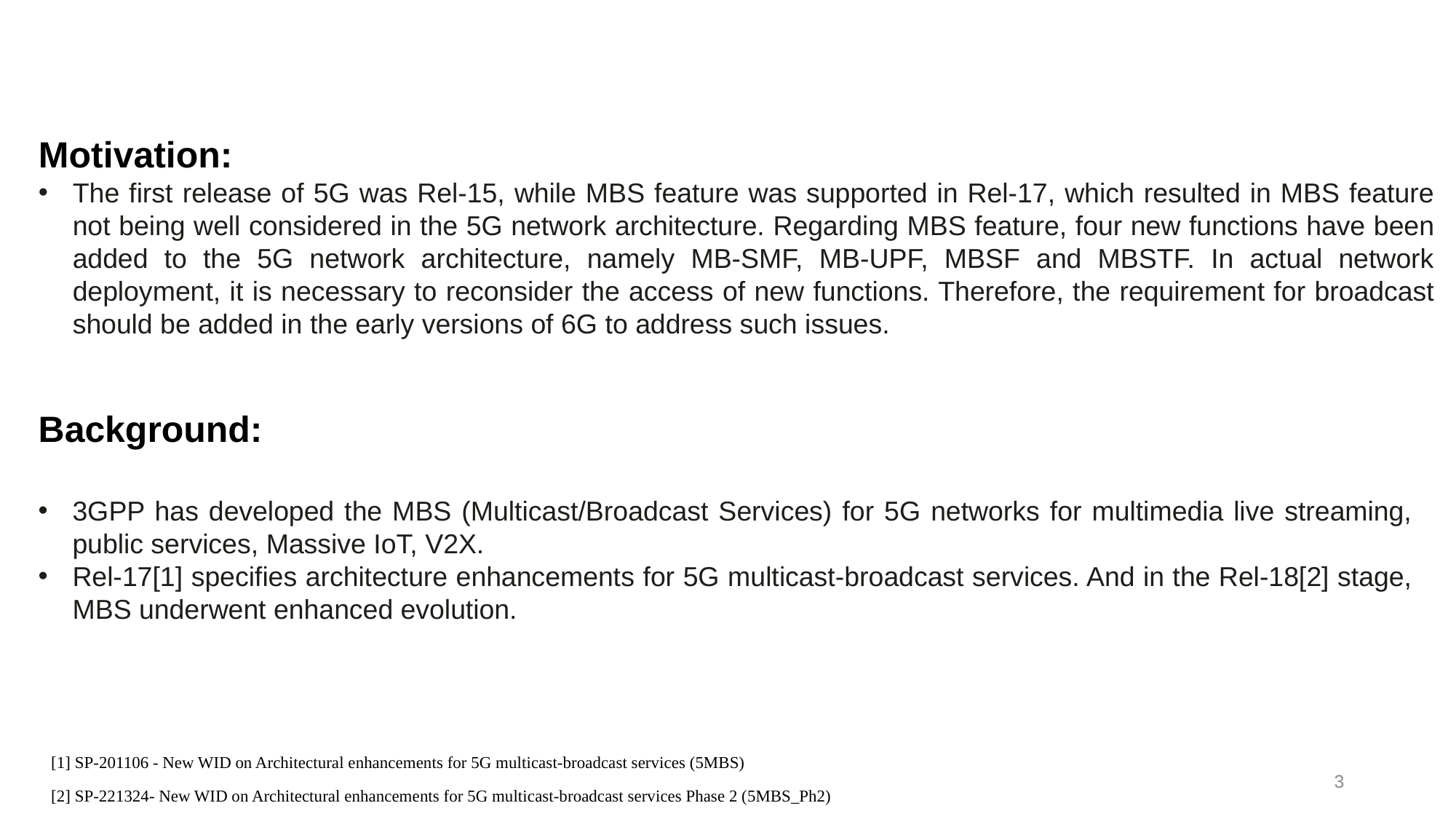

Motivation:
The first release of 5G was Rel-15, while MBS feature was supported in Rel-17, which resulted in MBS feature not being well considered in the 5G network architecture. Regarding MBS feature, four new functions have been added to the 5G network architecture, namely MB-SMF, MB-UPF, MBSF and MBSTF. In actual network deployment, it is necessary to reconsider the access of new functions. Therefore, the requirement for broadcast should be added in the early versions of 6G to address such issues.
Background:

3GPP has developed the MBS (Multicast/Broadcast Services) for 5G networks for multimedia live streaming, public services, Massive IoT, V2X.
Rel-17[1] specifies architecture enhancements for 5G multicast-broadcast services. And in the Rel-18[2] stage, MBS underwent enhanced evolution.
[1] SP-201106 - New WID on Architectural enhancements for 5G multicast-broadcast services (5MBS)
[2] SP-221324- New WID on Architectural enhancements for 5G multicast-broadcast services Phase 2 (5MBS_Ph2)
3